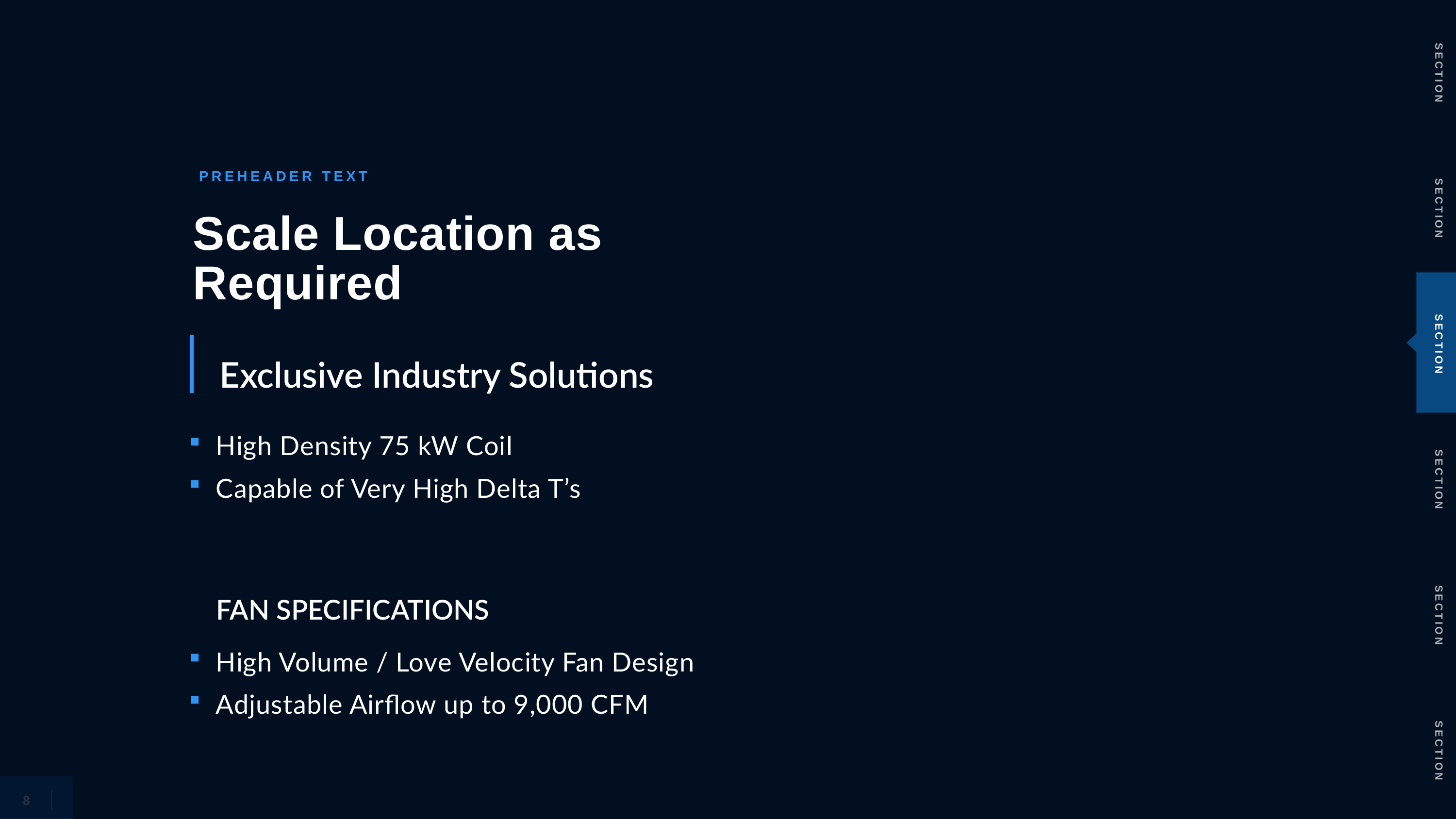

SECTION

SECTION
PREHEADER TEXT
Scale Location as Required

SECTION

Exclusive Industry Solutions
High Density 75 kW Coil
Capable of Very High Delta T’s
SECTION

SECTION

FAN SPECIFICATIONS
High Volume / Love Velocity Fan Design
Adjustable Airflow up to 9,000 CFM
SECTION